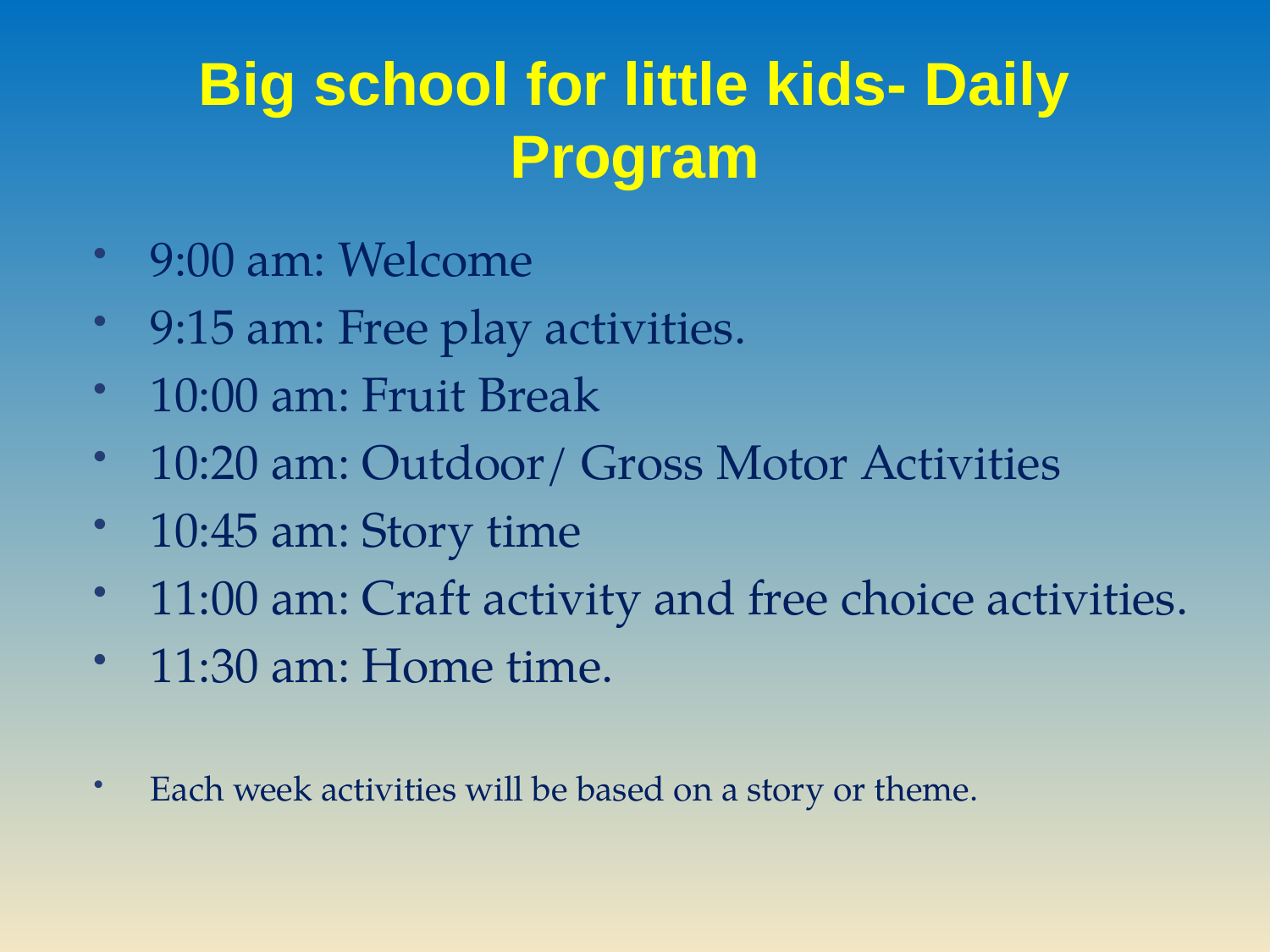

# Big school for little kids- Daily Program
9:00 am: Welcome
9:15 am: Free play activities.
10:00 am: Fruit Break
10:20 am: Outdoor/ Gross Motor Activities
10:45 am: Story time
11:00 am: Craft activity and free choice activities.
11:30 am: Home time.

Each week activities will be based on a story or theme.